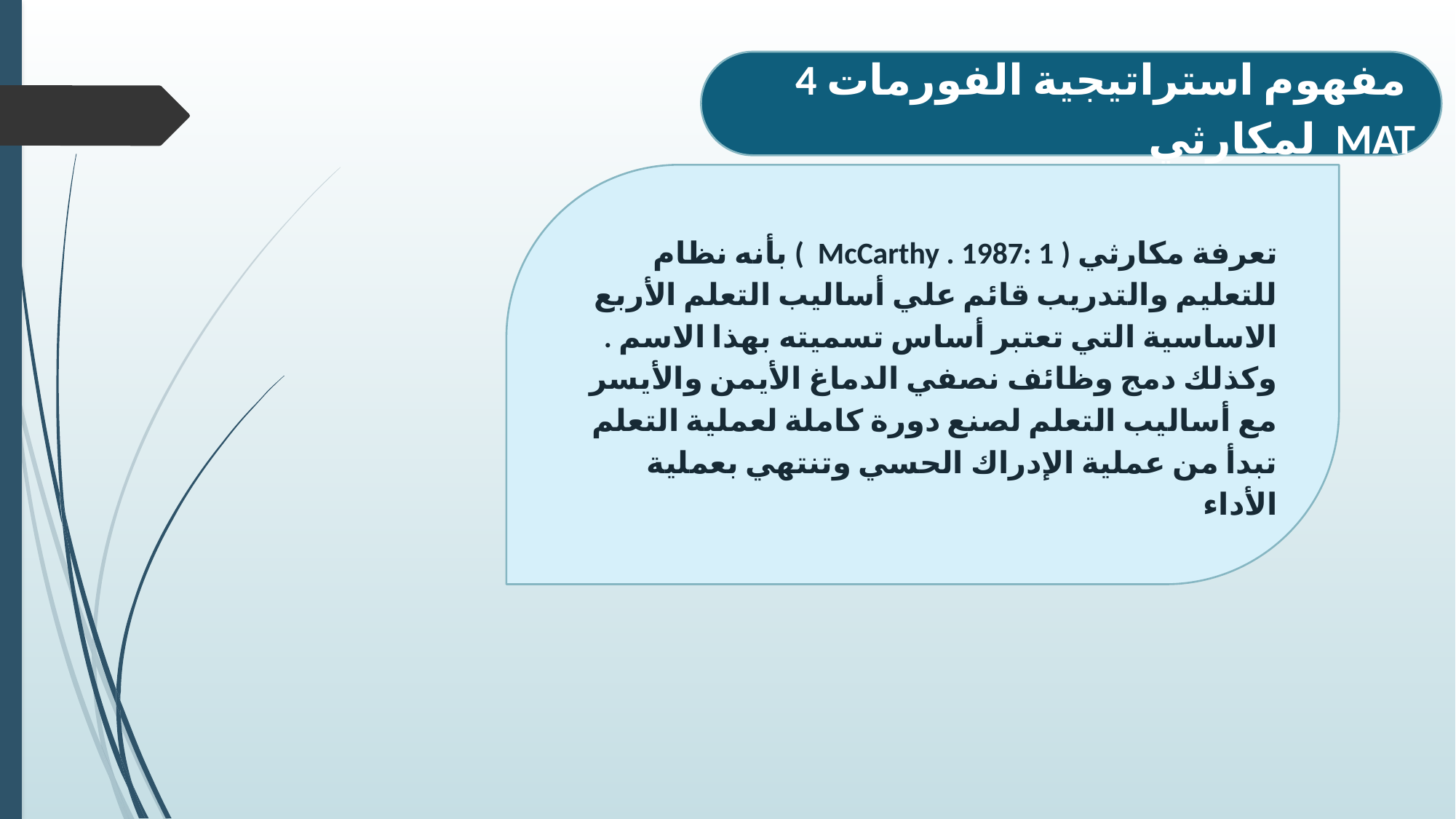

مفهوم استراتيجية الفورمات 4 MAT  لمكارثي
تعرفة مكارثي ( McCarthy . 1987: 1  ) بأنه نظام للتعليم والتدريب قائم علي أساليب التعلم الأربع الاساسية التي تعتبر أساس تسميته بهذا الاسم . وكذلك دمج وظائف نصفي الدماغ الأيمن والأيسر مع أساليب التعلم لصنع دورة كاملة لعملية التعلم تبدأ من عملية الإدراك الحسي وتنتهي بعملية الأداء